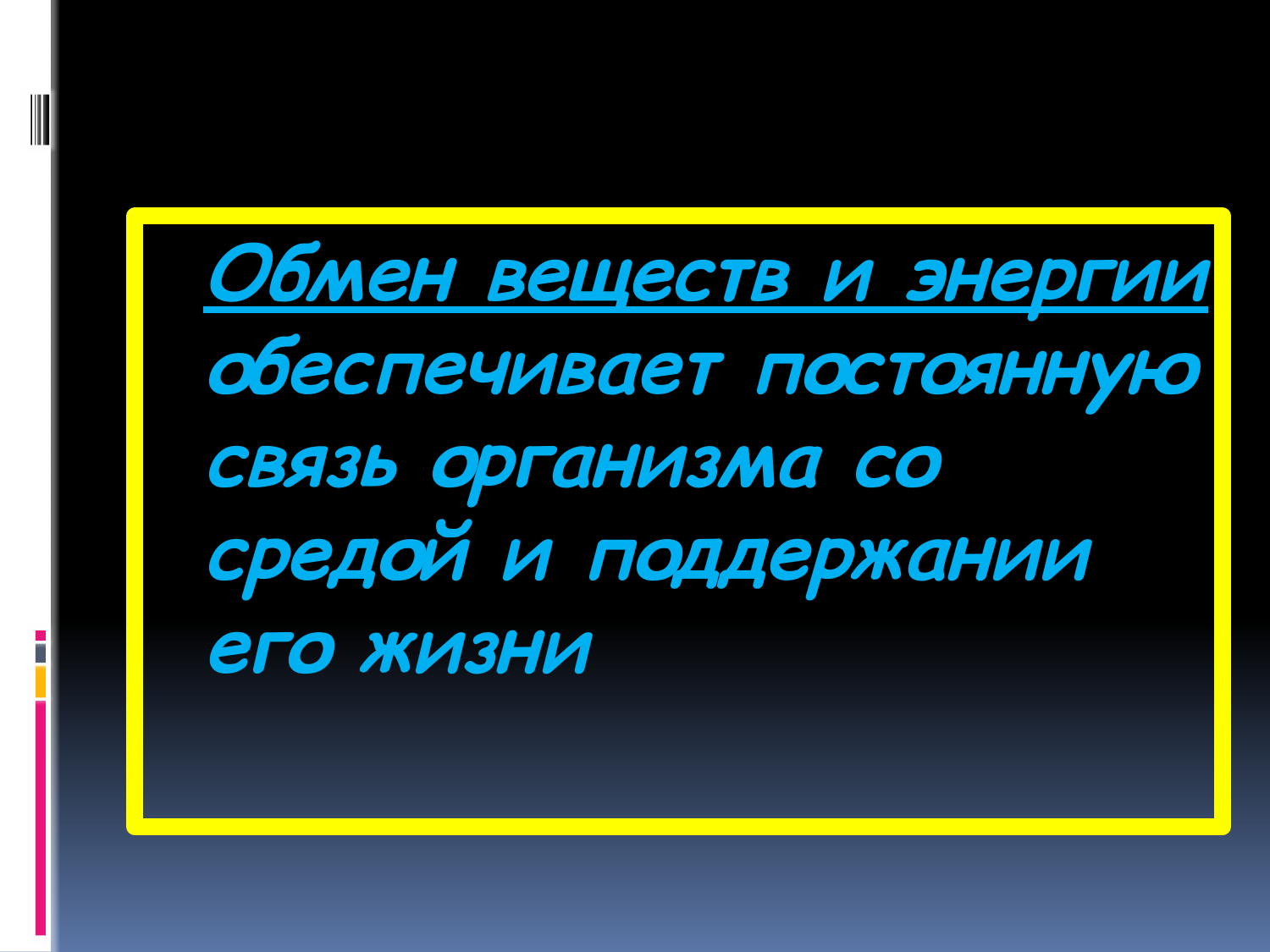

Обмен веществ и энергии обеспечивает постоянную связь организма со средой и поддержании его жизни